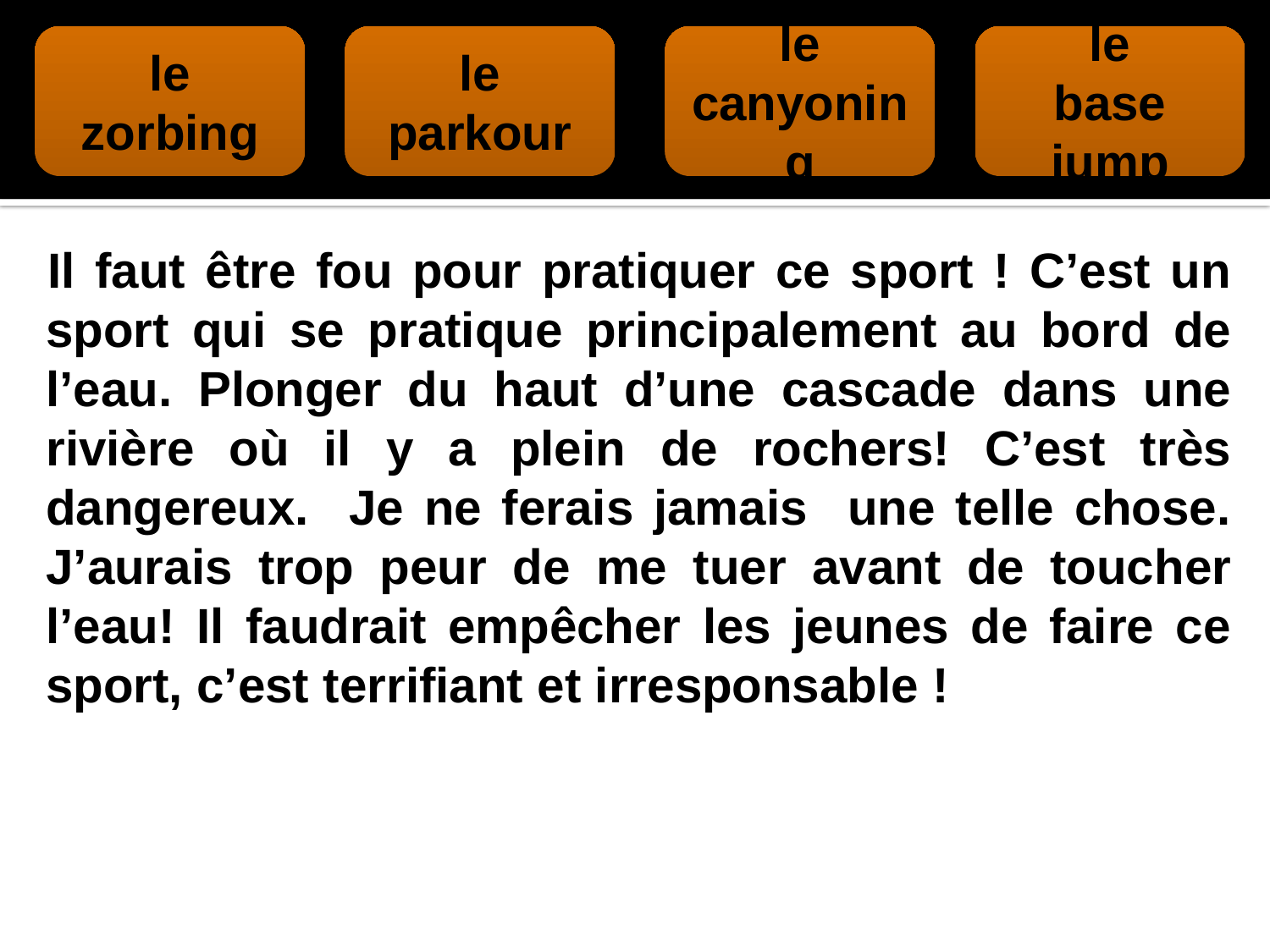

le
zorbing
le
parkour
le
canyoning
le
base jump
Il faut être fou pour pratiquer ce sport ! C’est un sport qui se pratique principalement au bord de l’eau. Plonger du haut d’une cascade dans une rivière où il y a plein de rochers! C’est très dangereux.  Je ne ferais jamais  une telle chose. J’aurais trop peur de me tuer avant de toucher l’eau! Il faudrait empêcher les jeunes de faire ce sport, c’est terrifiant et irresponsable !